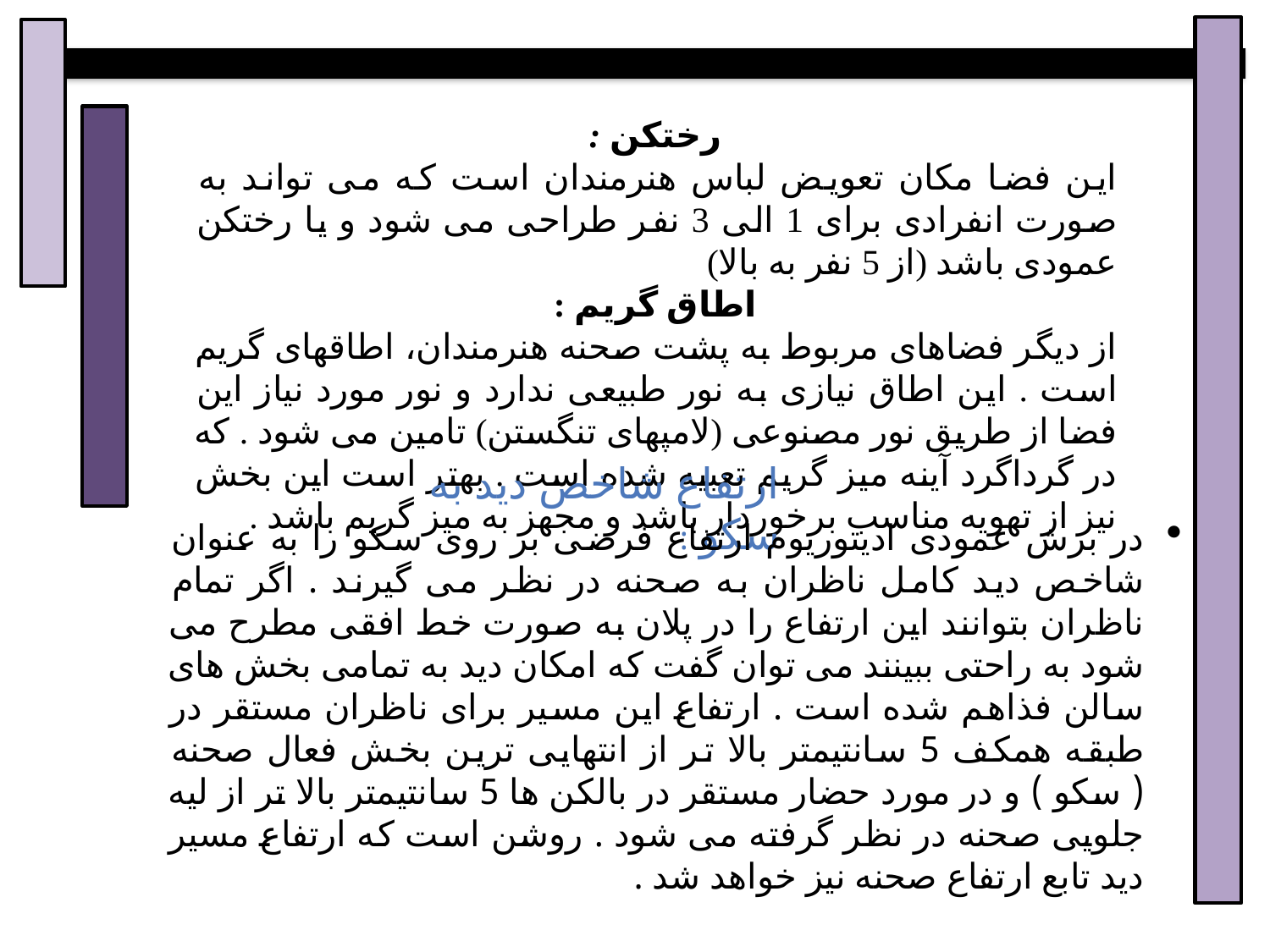

رختکن :
این فضا مکان تعویض لباس هنرمندان است که می تواند به صورت انفرادی برای 1 الی 3 نفر طراحی می شود و یا رختکن عمودی باشد (از 5 نفر به بالا)
اطاق گریم :
از دیگر فضاهای مربوط به پشت صحنه هنرمندان، اطاقهای گریم است . این اطاق نیازی به نور طبیعی ندارد و نور مورد نیاز این فضا از طریق نور مصنوعی (لامپهای تنگستن) تامین می شود . که در گرداگرد آینه میز گریم تعبیه شده است . بهتر است این بخش نیز از تهویه مناسب برخوردار باشد و مجهز به میز گریم باشد .
ارتفاع شاخص دید به سکو :
در برش عمودی ادیتوریوم ارتفاع فرضی بر روی سکو را به عنوان شاخص دید کامل ناظران به صحنه در نظر می گیرند . اگر تمام ناظران بتوانند این ارتفاع را در پلان به صورت خط افقی مطرح می شود به راحتی ببینند می توان گفت که امکان دید به تمامی بخش های سالن فذاهم شده است . ارتفاع این مسیر برای ناظران مستقر در طبقه همکف 5 سانتیمتر بالا تر از انتهایی ترین بخش فعال صحنه ( سکو ) و در مورد حضار مستقر در بالکن ها 5 سانتیمتر بالا تر از لیه جلویی صحنه در نظر گرفته می شود . روشن است که ارتفاع مسیر دید تابع ارتفاع صحنه نیز خواهد شد .